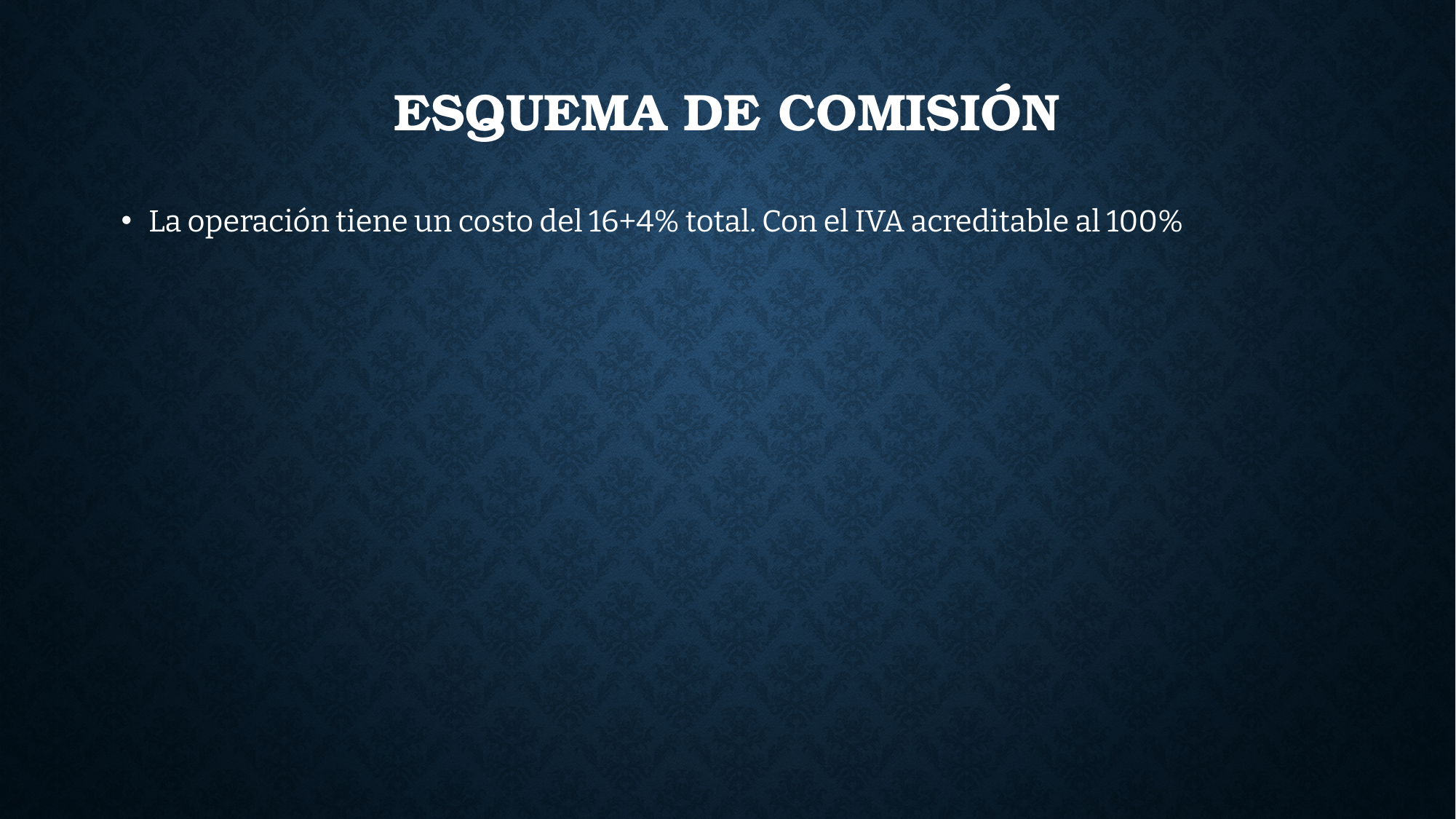

# Esquema de comisión
La operación tiene un costo del 16+4% total. Con el IVA acreditable al 100%